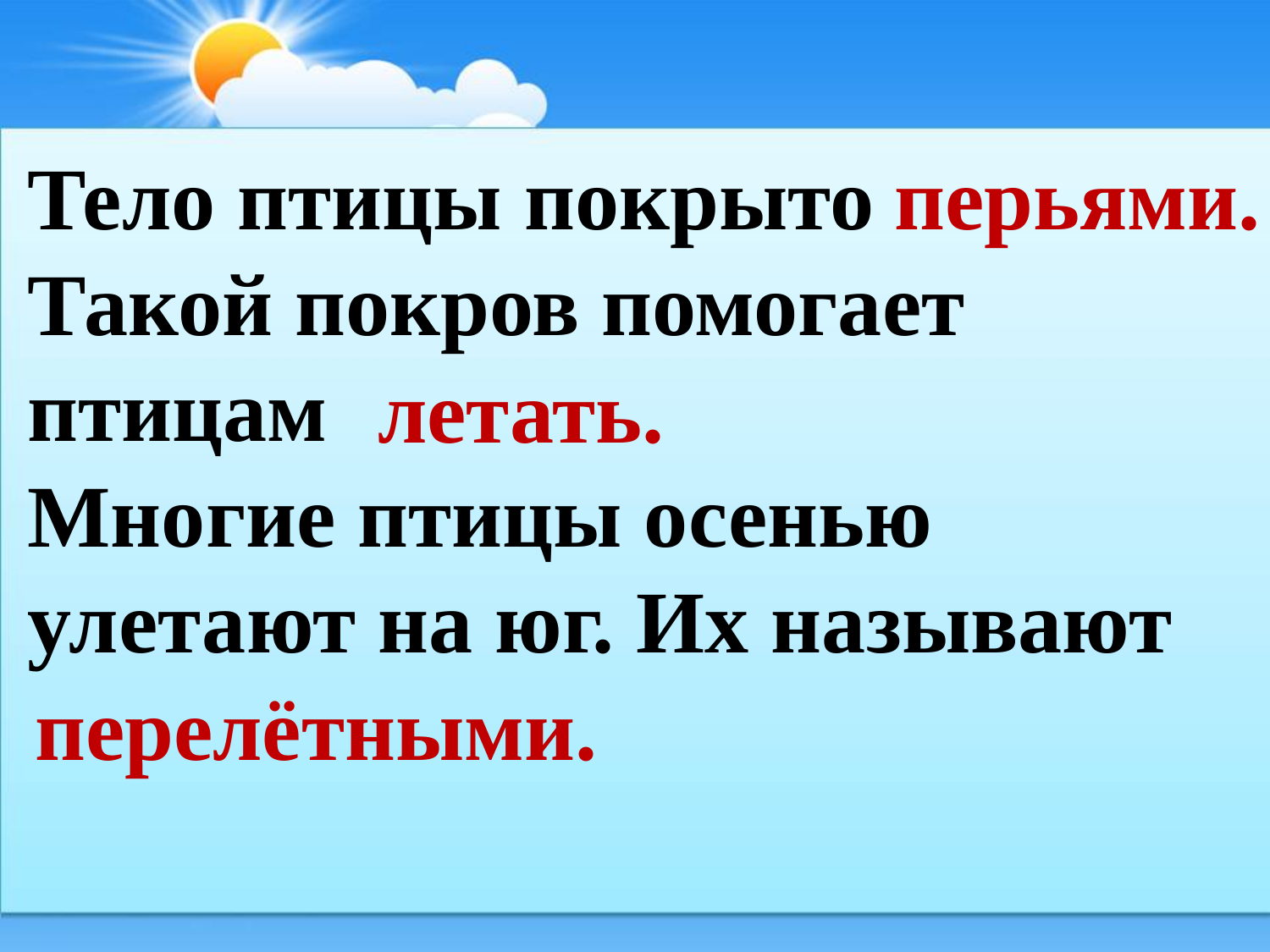

Тело птицы покрыто
Такой покров помогает птицам
Многие птицы осенью улетают на юг. Их называют
перьями.
летать.
перелётными.